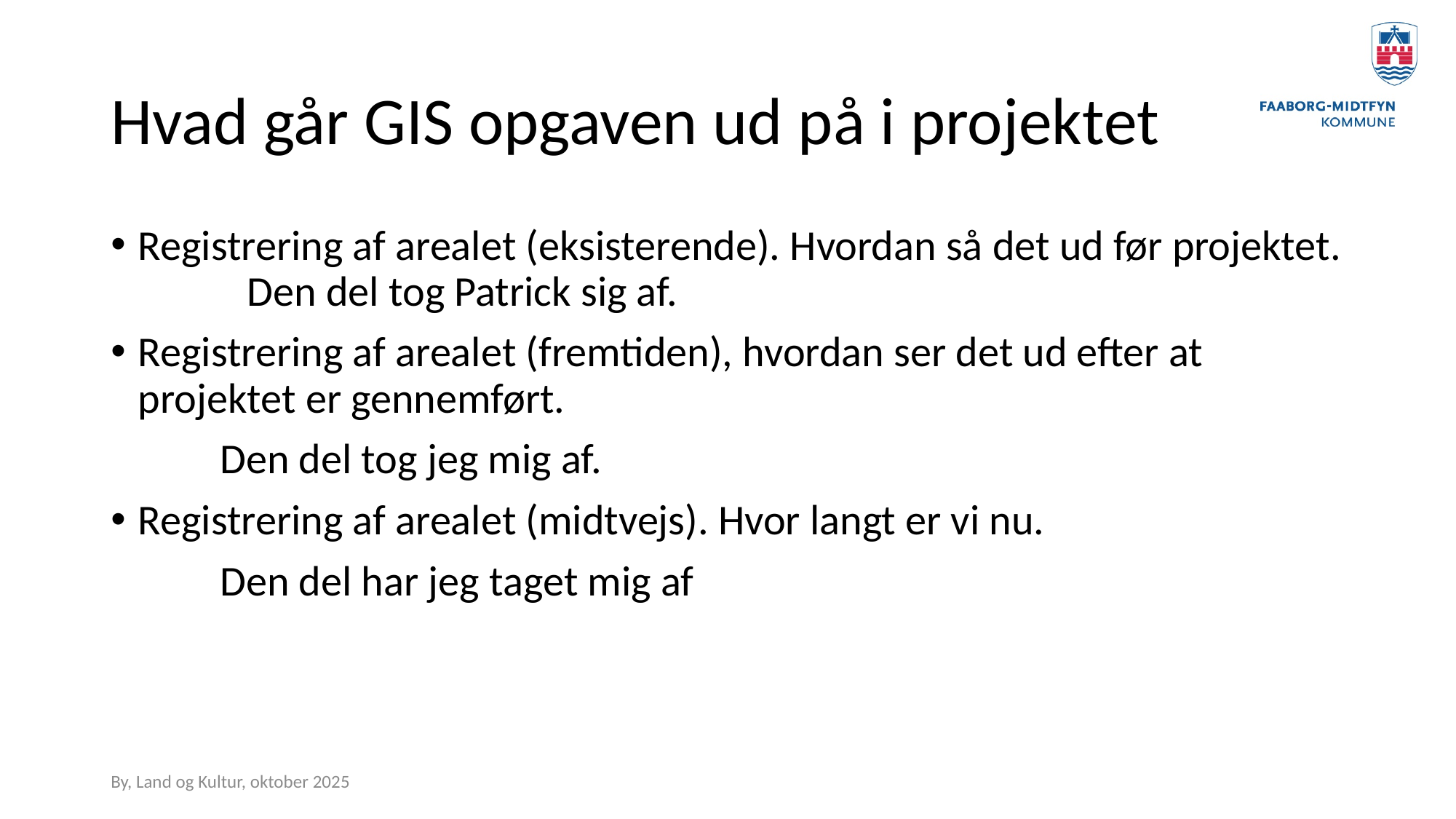

# Hvad går GIS opgaven ud på i projektet
Registrering af arealet (eksisterende). Hvordan så det ud før projektet. 	Den del tog Patrick sig af.
Registrering af arealet (fremtiden), hvordan ser det ud efter at projektet er gennemført.
	Den del tog jeg mig af.
Registrering af arealet (midtvejs). Hvor langt er vi nu.
	Den del har jeg taget mig af

By, Land og Kultur, oktober 2025